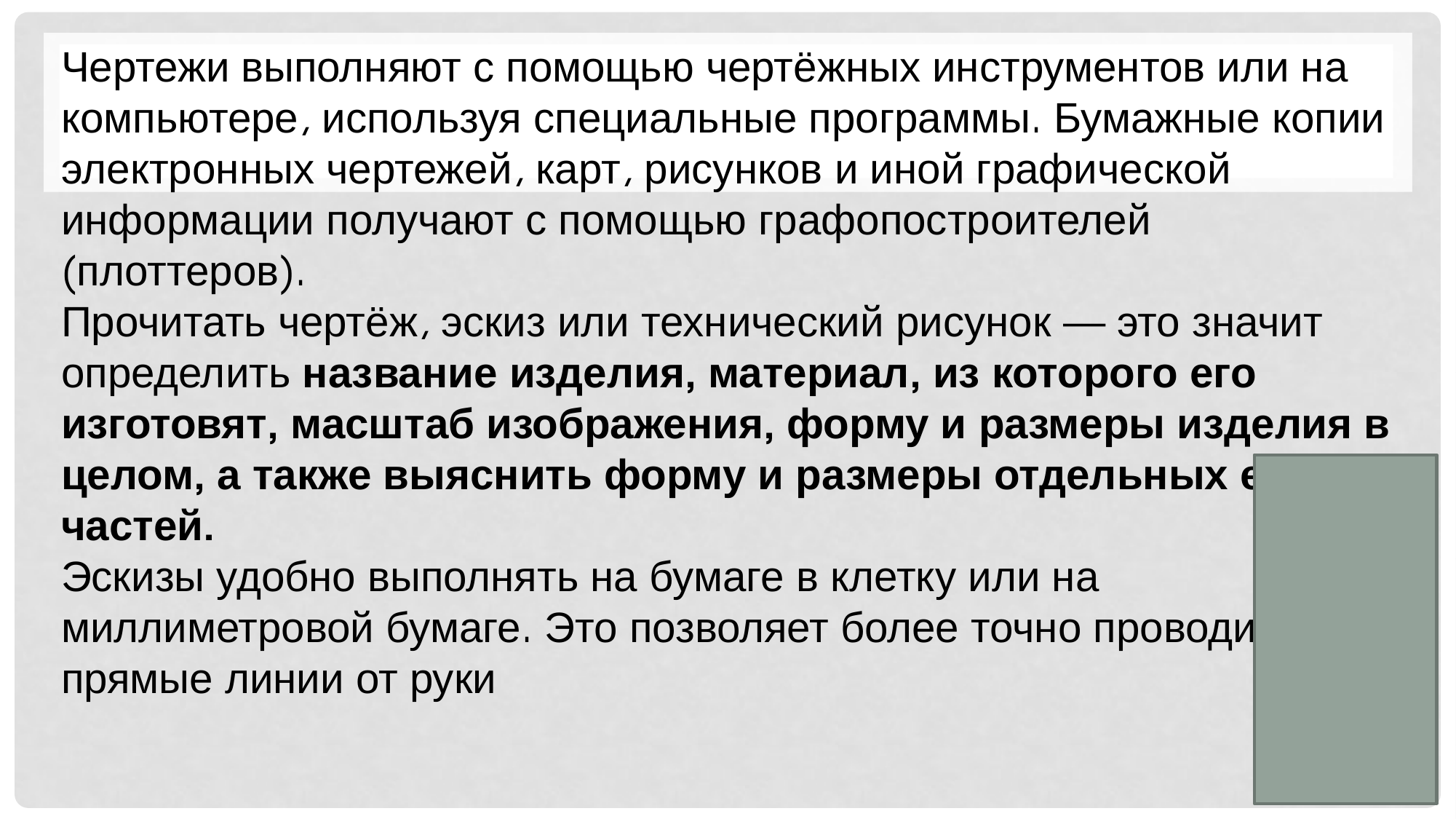

Чертежи выполняют с помощью чертёжных инструментов или на компьютере, используя специальные программы. Бумажные копии электронных чертежей, карт, рисунков и иной графической информации получают с помощью графопостроителей (плоттеров).
Прочитать чертёж, эскиз или технический рисунок — это значит определить название изделия, материал, из которого его изготовят, масштаб изображения, форму и размеры изделия в целом, а также выяснить форму и размеры отдельных его частей.
Эскизы удобно выполнять на бумаге в клетку или на миллиметровой бумаге. Это позволяет более точно проводить прямые линии от руки